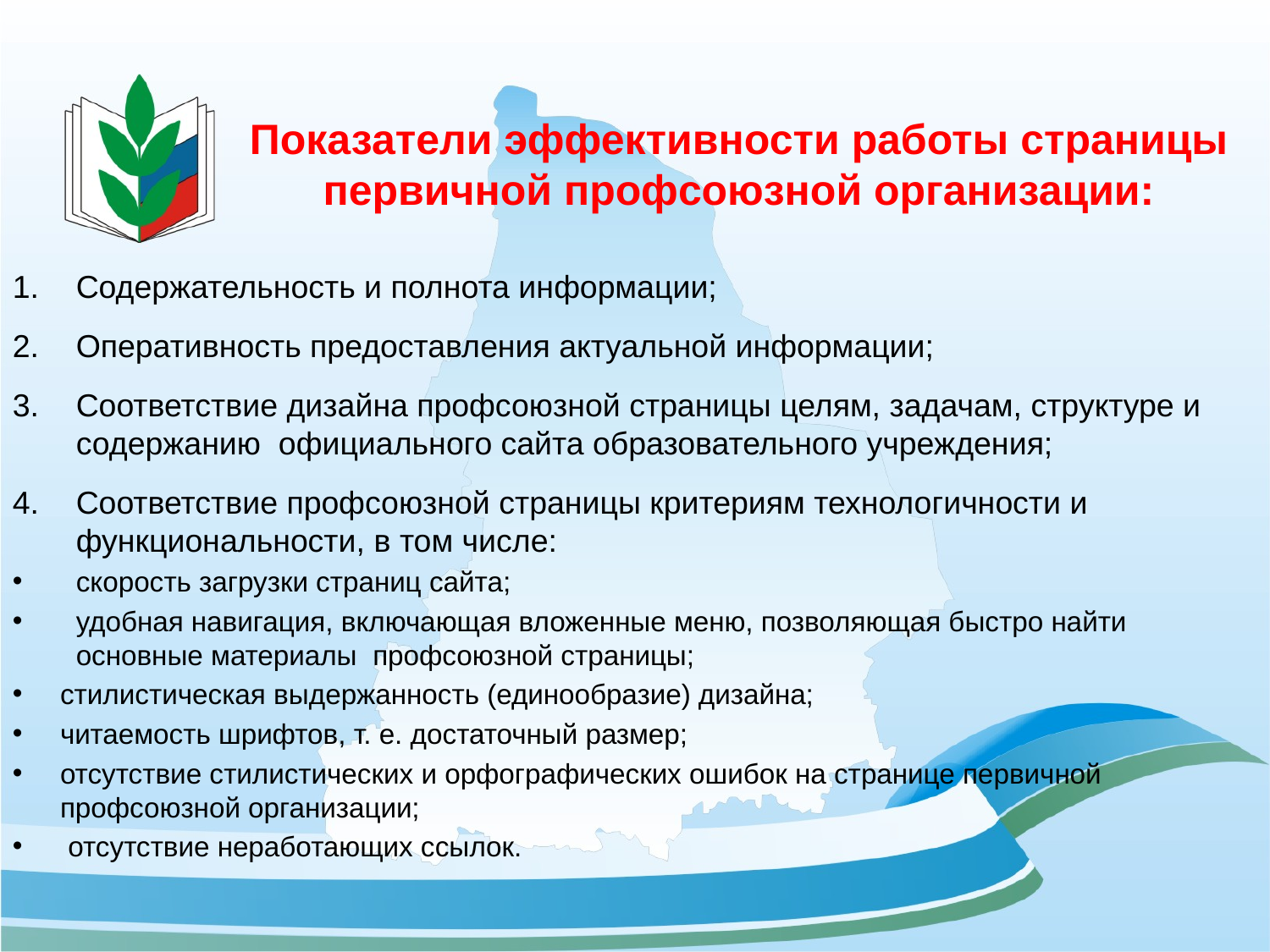

# Показатели эффективности работы страницы первичной профсоюзной организации:

Содержательность и полнота информации;

Оперативность предоставления актуальной информации;

Соответствие дизайна профсоюзной страницы целям, задачам, структуре и содержанию  официального сайта образовательного учреждения;

Соответствие профсоюзной страницы критериям технологичности и функциональности, в том числе:
скорость загрузки страниц сайта;
удобная навигация, включающая вложенные меню, позволяющая быстро найти основные материалы  профсоюзной страницы;
стилистическая выдержанность (единообразие) дизайна;
читаемость шрифтов, т. е. достаточный размер;
отсутствие стилистических и орфографических ошибок на странице первичной профсоюзной организации;
 отсутствие неработающих ссылок.